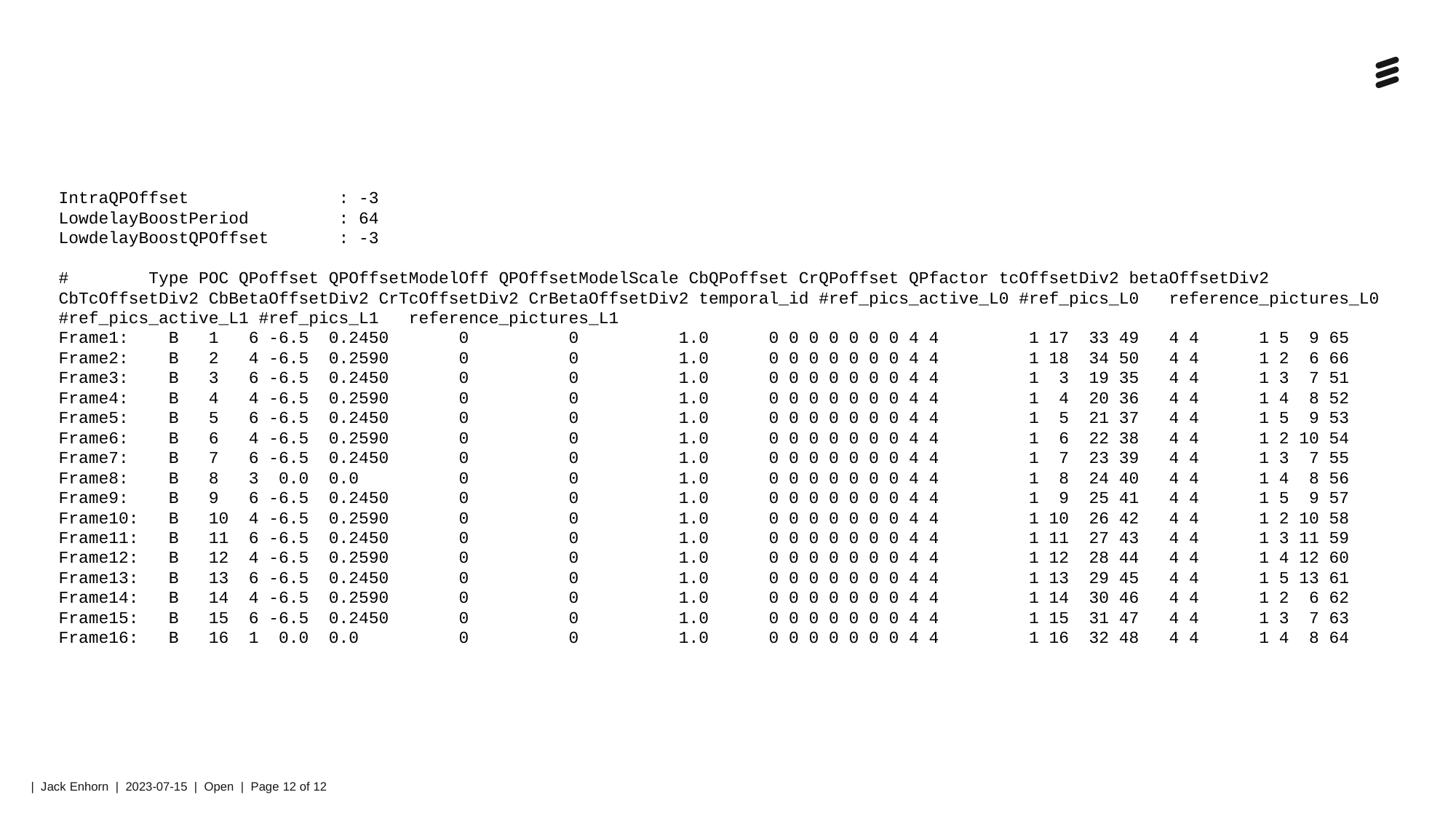

IntraQPOffset               : -3
LowdelayBoostPeriod         : 64
LowdelayBoostQPOffset       : -3

#        Type POC QPoffset QPOffsetModelOff QPOffsetModelScale CbQPoffset CrQPoffset QPfactor tcOffsetDiv2 betaOffsetDiv2 CbTcOffsetDiv2 CbBetaOffsetDiv2 CrTcOffsetDiv2 CrBetaOffsetDiv2 temporal_id #ref_pics_active_L0 #ref_pics_L0   reference_pictures_L0 #ref_pics_active_L1 #ref_pics_L1   reference_pictures_L1
Frame1:    B   1   6 -6.5  0.2450       0          0          1.0      0 0 0 0 0 0 0 4 4         1 17  33 49   4 4      1 5  9 65
Frame2:    B   2   4 -6.5  0.2590       0          0          1.0      0 0 0 0 0 0 0 4 4         1 18  34 50   4 4      1 2  6 66
Frame3:    B   3   6 -6.5  0.2450       0          0          1.0      0 0 0 0 0 0 0 4 4         1  3  19 35   4 4      1 3  7 51
Frame4:    B   4   4 -6.5  0.2590       0          0          1.0      0 0 0 0 0 0 0 4 4         1  4  20 36   4 4      1 4  8 52
Frame5:    B   5   6 -6.5  0.2450       0          0          1.0      0 0 0 0 0 0 0 4 4         1  5  21 37   4 4      1 5  9 53
Frame6:    B   6   4 -6.5  0.2590       0          0          1.0      0 0 0 0 0 0 0 4 4         1  6  22 38   4 4      1 2 10 54
Frame7:    B   7   6 -6.5  0.2450       0          0          1.0      0 0 0 0 0 0 0 4 4         1  7  23 39   4 4      1 3  7 55
Frame8:    B   8   3  0.0  0.0          0          0          1.0      0 0 0 0 0 0 0 4 4         1  8  24 40   4 4      1 4  8 56
Frame9:    B   9   6 -6.5  0.2450       0          0          1.0      0 0 0 0 0 0 0 4 4         1  9  25 41   4 4      1 5  9 57
Frame10:   B   10  4 -6.5  0.2590       0          0          1.0      0 0 0 0 0 0 0 4 4         1 10  26 42   4 4      1 2 10 58
Frame11:   B   11  6 -6.5  0.2450       0          0          1.0      0 0 0 0 0 0 0 4 4         1 11  27 43   4 4      1 3 11 59
Frame12:   B   12  4 -6.5  0.2590       0          0          1.0      0 0 0 0 0 0 0 4 4         1 12  28 44   4 4      1 4 12 60
Frame13:   B   13  6 -6.5  0.2450       0          0          1.0      0 0 0 0 0 0 0 4 4         1 13  29 45   4 4      1 5 13 61
Frame14:   B   14  4 -6.5  0.2590       0          0          1.0      0 0 0 0 0 0 0 4 4         1 14  30 46   4 4      1 2  6 62
Frame15:   B   15  6 -6.5  0.2450       0          0          1.0      0 0 0 0 0 0 0 4 4         1 15  31 47   4 4      1 3  7 63
Frame16:   B   16  1  0.0  0.0          0          0          1.0      0 0 0 0 0 0 0 4 4         1 16  32 48   4 4      1 4  8 64